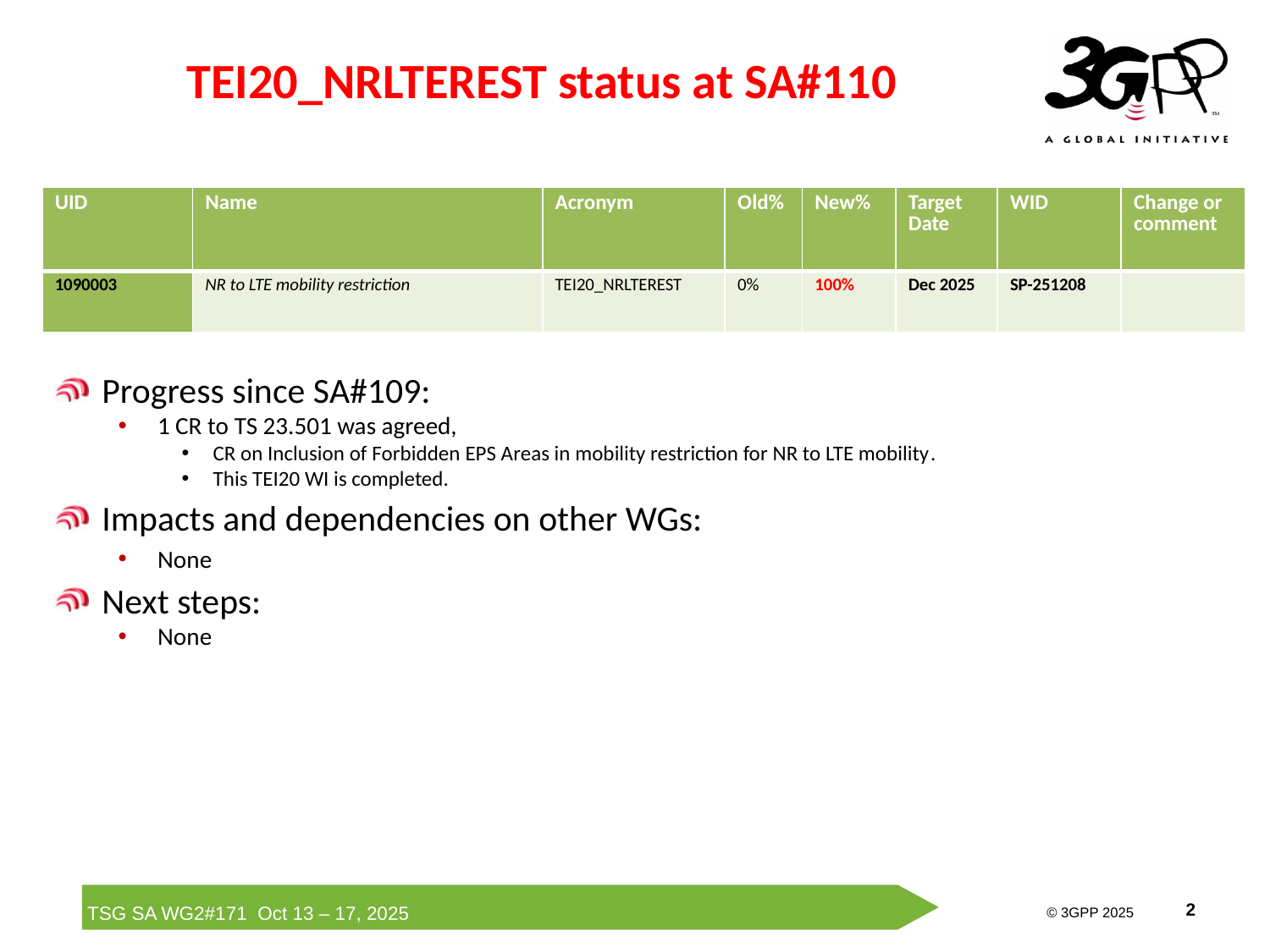

TEI20_NRLTEREST status at SA#110
| UID | Name | Acronym | Old% | New% | Target Date | WID | Change or comment |
| --- | --- | --- | --- | --- | --- | --- | --- |
| 1090003 | NR to LTE mobility restriction | TEI20\_NRLTEREST | 0% | 100% | Dec 2025 | SP-251208 |  |
Progress since SA#109:
1 CR to TS 23.501 was agreed,
CR on Inclusion of Forbidden EPS Areas in mobility restriction for NR to LTE mobility.
This TEI20 WI is completed.
Impacts and dependencies on other WGs:
None
Next steps:
None